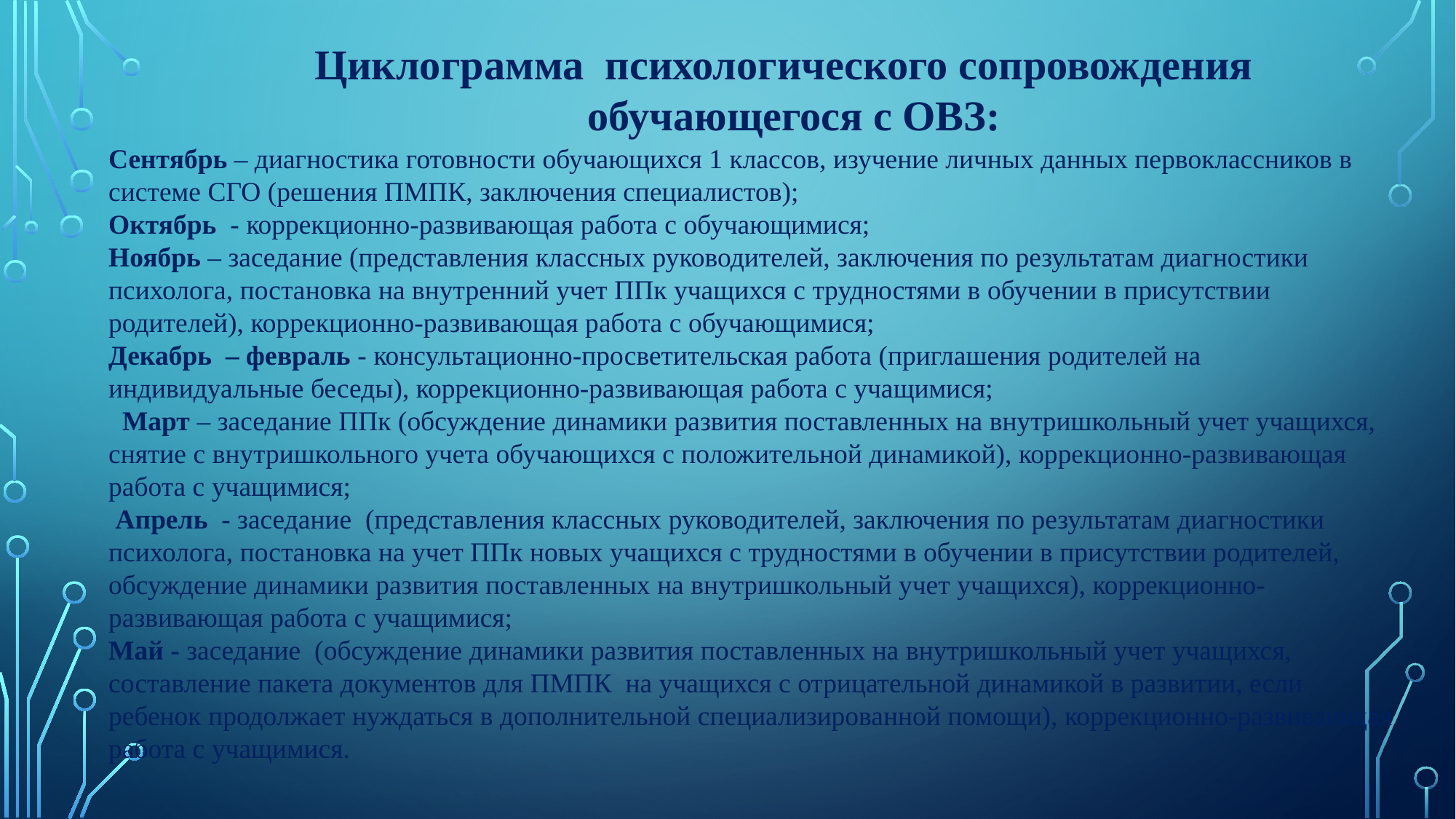

Циклограмма  психологического сопровождения
обучающегося с ОВЗ:
Сентябрь – диагностика готовности обучающихся 1 классов, изучение личных данных первоклассников в системе СГО (решения ПМПК, заключения специалистов);
Октябрь  - коррекционно-развивающая работа с обучающимися;
Ноябрь – заседание (представления классных руководителей, заключения по результатам диагностики психолога, постановка на внутренний учет ППк учащихся с трудностями в обучении в присутствии родителей), коррекционно-развивающая работа с обучающимися;
Декабрь  – февраль - консультационно-просветительская работа (приглашения родителей на индивидуальные беседы), коррекционно-развивающая работа с учащимися;
  Март – заседание ППк (обсуждение динамики развития поставленных на внутришкольный учет учащихся, снятие с внутришкольного учета обучающихся с положительной динамикой), коррекционно-развивающая работа с учащимися;
 Апрель  - заседание  (представления классных руководителей, заключения по результатам диагностики психолога, постановка на учет ППк новых учащихся с трудностями в обучении в присутствии родителей, обсуждение динамики развития поставленных на внутришкольный учет учащихся), коррекционно-развивающая работа с учащимися;
Май - заседание  (обсуждение динамики развития поставленных на внутришкольный учет учащихся,  составление пакета документов для ПМПК  на учащихся с отрицательной динамикой в развитии, если ребенок продолжает нуждаться в дополнительной специализированной помощи), коррекционно-развивающая работа с учащимися.